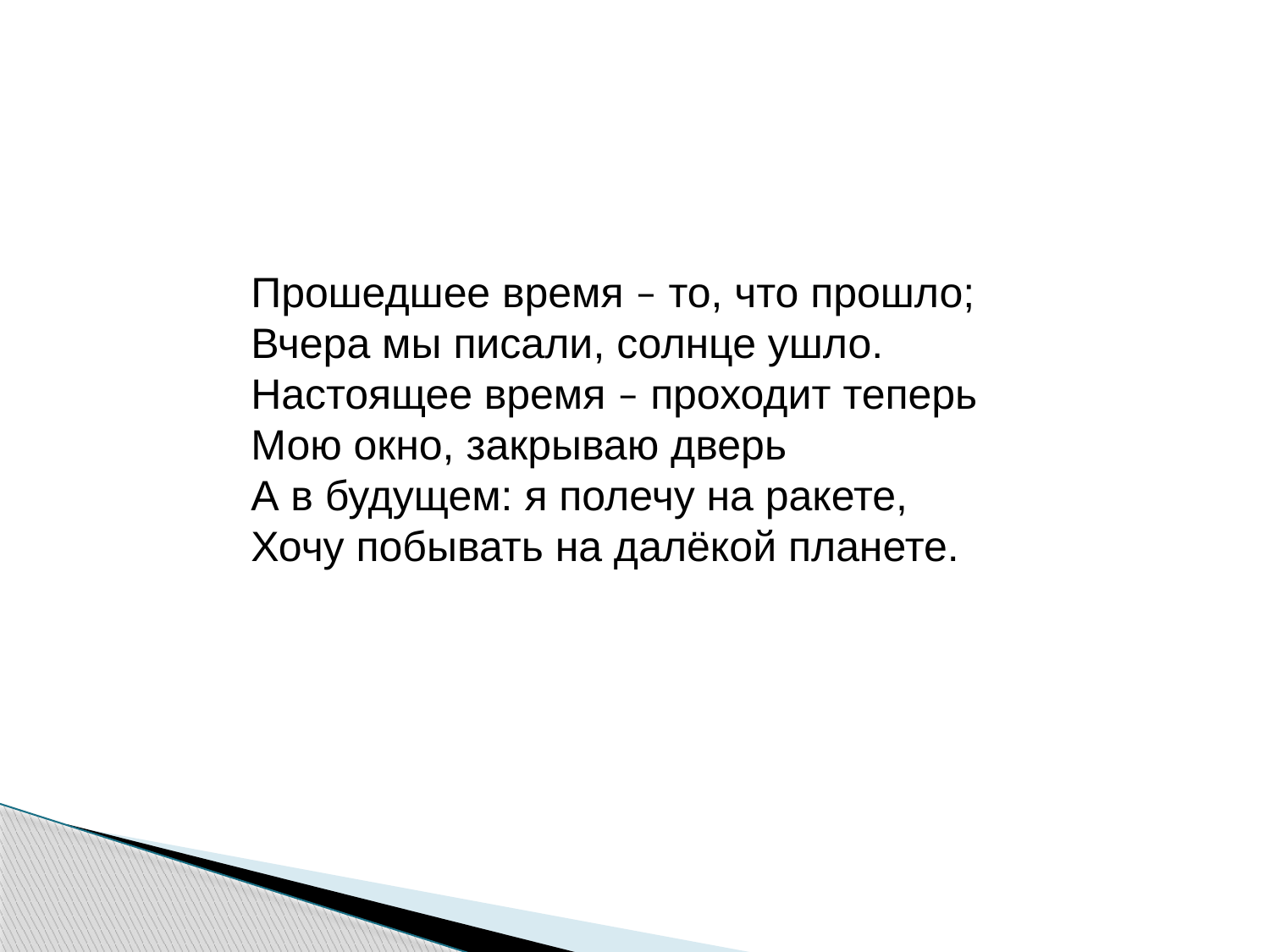

Прошедшее время – то, что прошло; 
Вчера мы писали, солнце ушло.
Настоящее время – проходит теперь
Мою окно, закрываю дверь
А в будущем: я полечу на ракете,
Хочу побывать на далёкой планете.